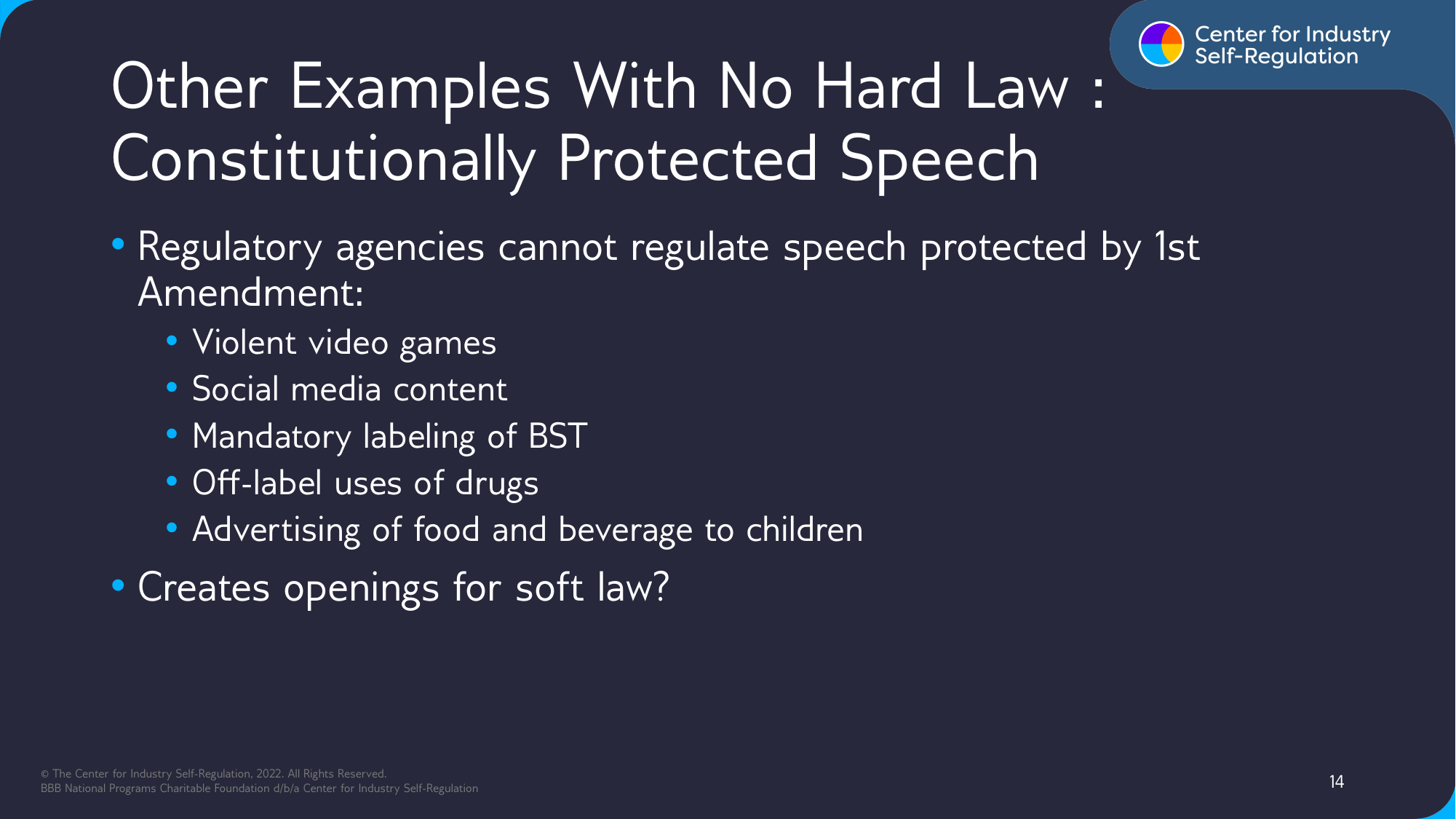

# Other Examples With No Hard Law :​ Constitutionally Protected Speech​
Regulatory agencies cannot regulate speech protected by 1st Amendment:​
Violent video games​
Social media content​
Mandatory labeling of BST​
Off-label uses of drugs​
Advertising of food and beverage to children
Creates openings for soft law?​
14